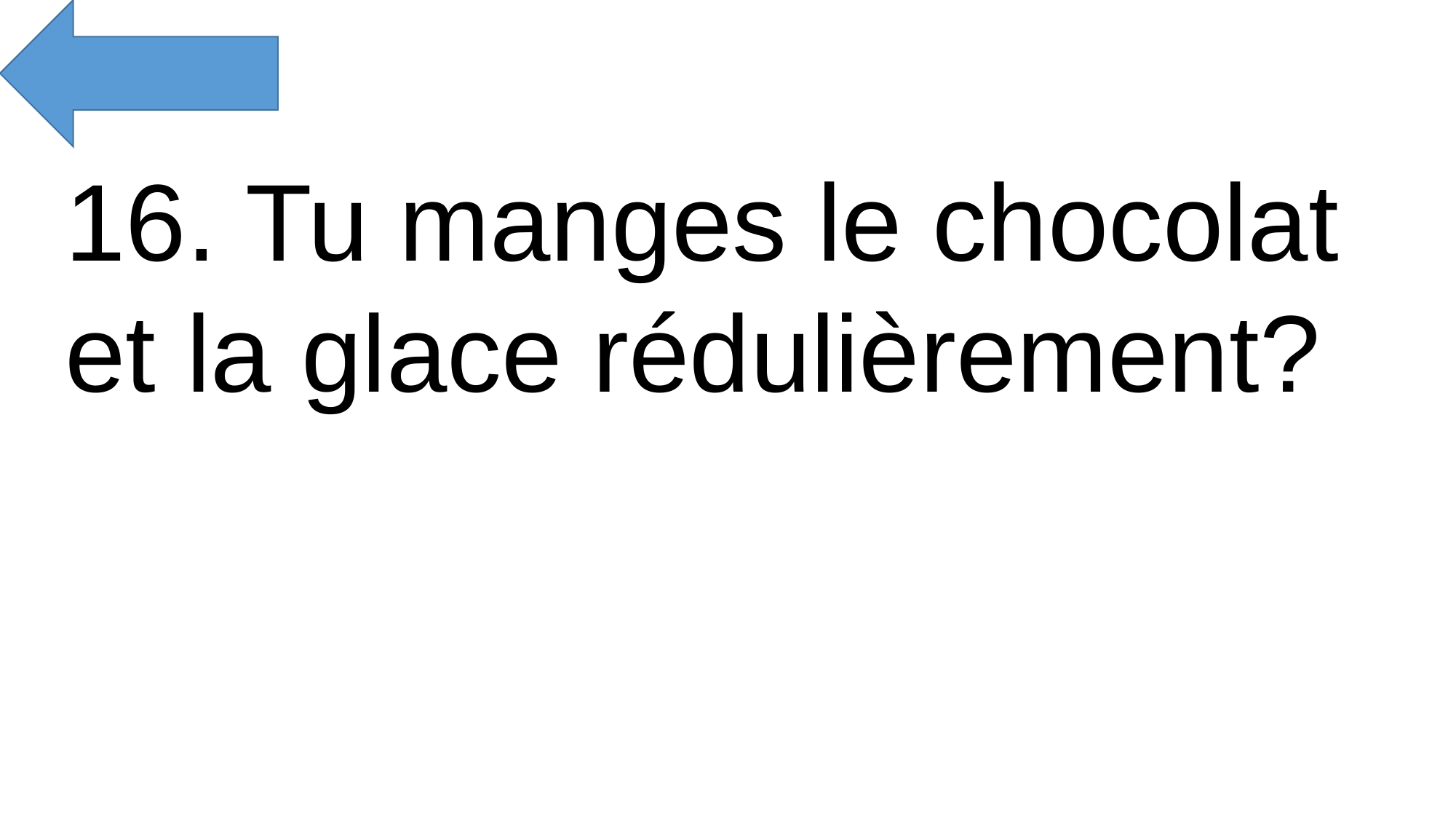

16. Tu manges le chocolat et la glace rédulièrement?